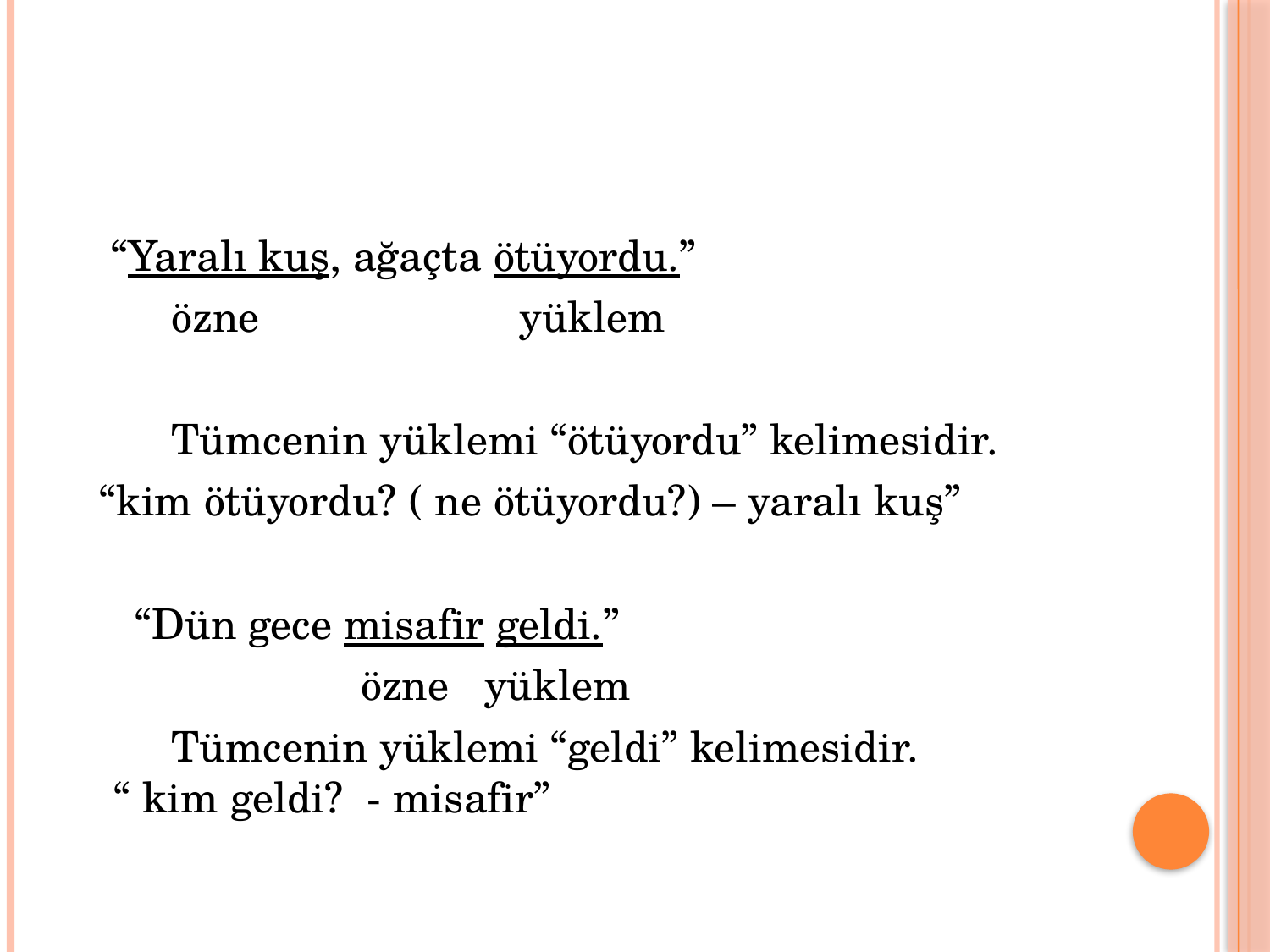

#
   “Yaralı kuş, ağaçta ötüyordu.”
        özne                      yüklem

        Tümcenin yüklemi “ötüyordu” kelimesidir.
  “kim ötüyordu? ( ne ötüyordu?) – yaralı kuş”

     “Dün gece misafir geldi.”
                        özne   yüklem
        Tümcenin yüklemi “geldi” kelimesidir.              “ kim geldi?  - misafir”